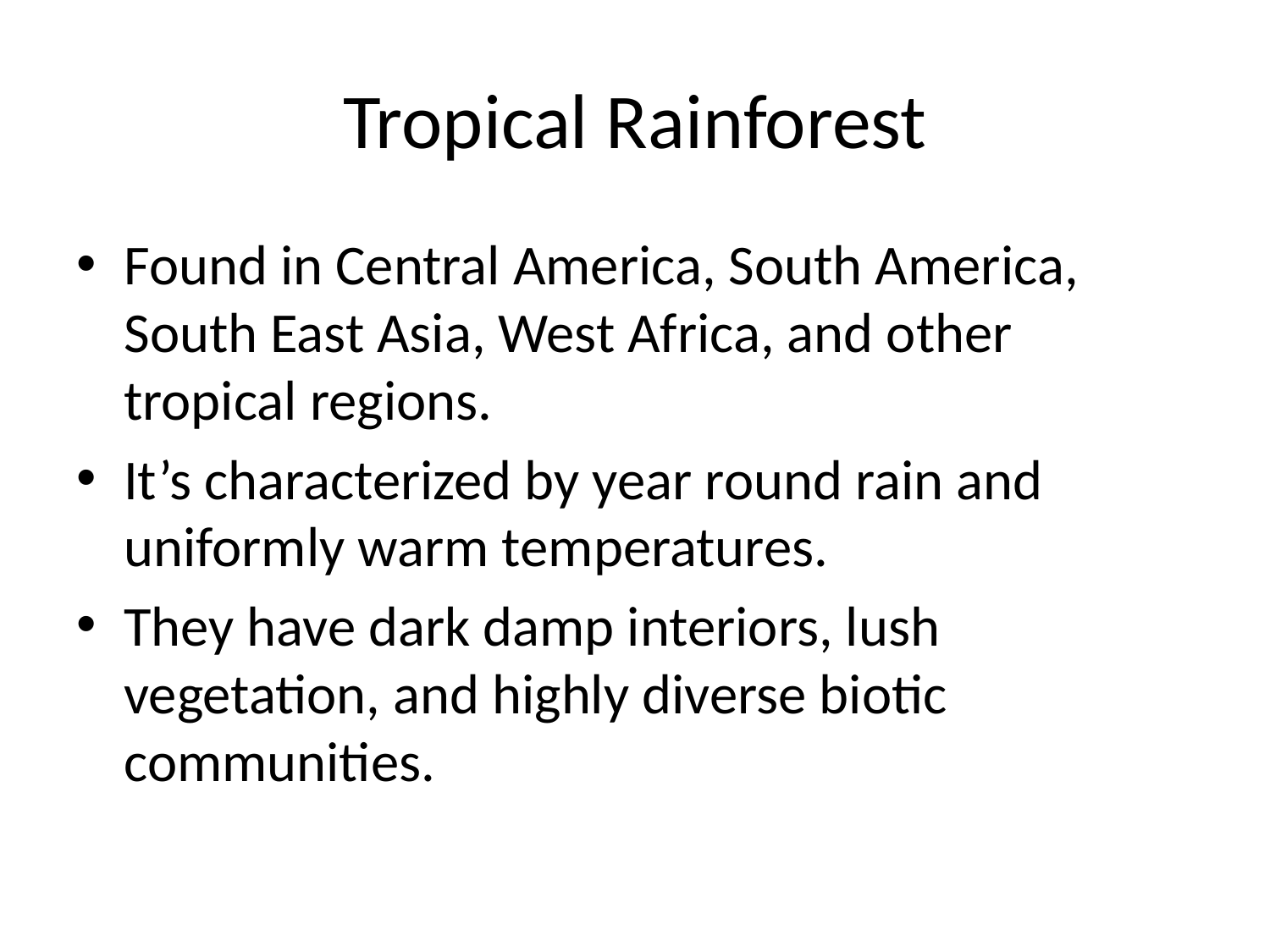

# Tropical Rainforest
Found in Central America, South America, South East Asia, West Africa, and other tropical regions.
It’s characterized by year round rain and uniformly warm temperatures.
They have dark damp interiors, lush vegetation, and highly diverse biotic communities.